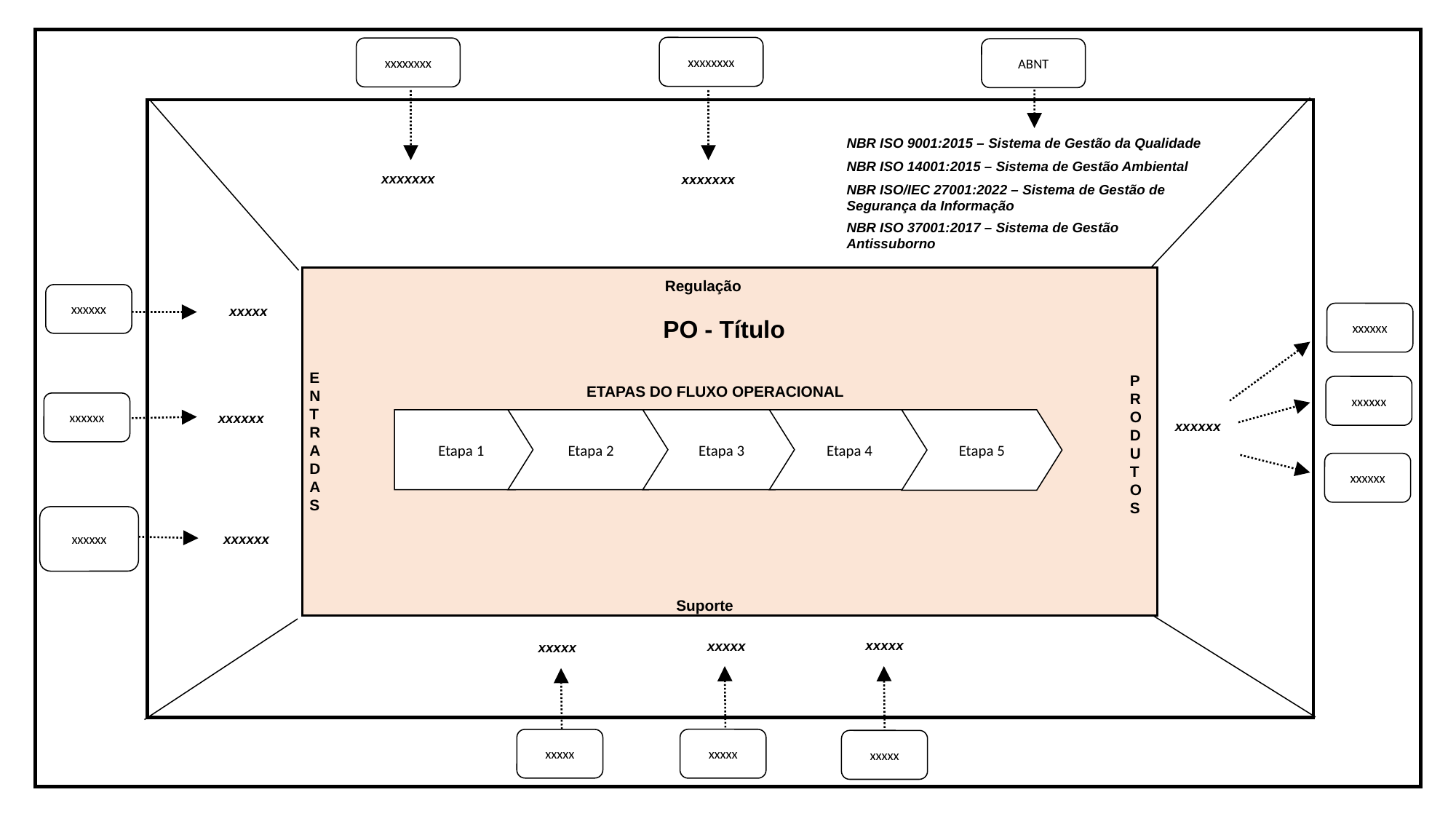

xxxxxxxx
xxxxxxxx
ABNT

NBR ISO 9001:2015 – Sistema de Gestão da Qualidade
NBR ISO 14001:2015 – Sistema de Gestão Ambiental
NBR ISO/IEC 27001:2022 – Sistema de Gestão de Segurança da Informação

NBR ISO 37001:2017 – Sistema de Gestão
Antissuborno
xxxxxxx
xxxxxxx

Regulação

xxxxxx
xxxxx
xxxxxx
PO - Título

ENTRADAS
PRODUTOS
xxxxxx

ETAPAS DO FLUXO OPERACIONAL

xxxxxx
xxxxxx
Etapa 1
Etapa 2
Etapa 4
Etapa 5
Etapa 3
xxxxxx

xxxxxx
xxxxxx

xxxxxx
Suporte

xxxxx
xxxxx
xxxxx

xxxxx
xxxxx
xxxxx